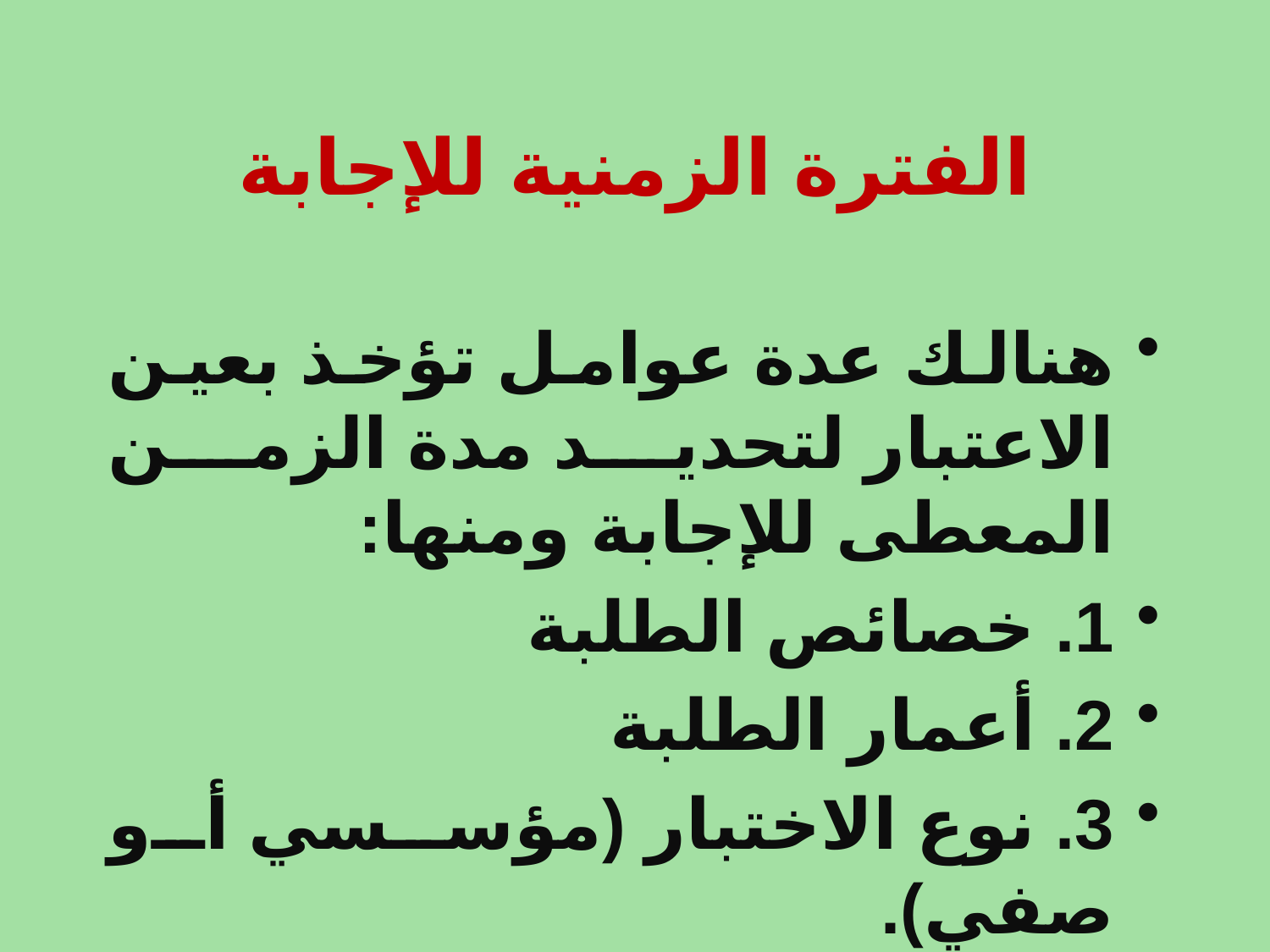

# الفترة الزمنية للإجابة
هنالك عدة عوامل تؤخذ بعين الاعتبار لتحديد مدة الزمن المعطى للإجابة ومنها:
1. خصائص الطلبة
2. أعمار الطلبة
3. نوع الاختبار (مؤسسي أو صفي).